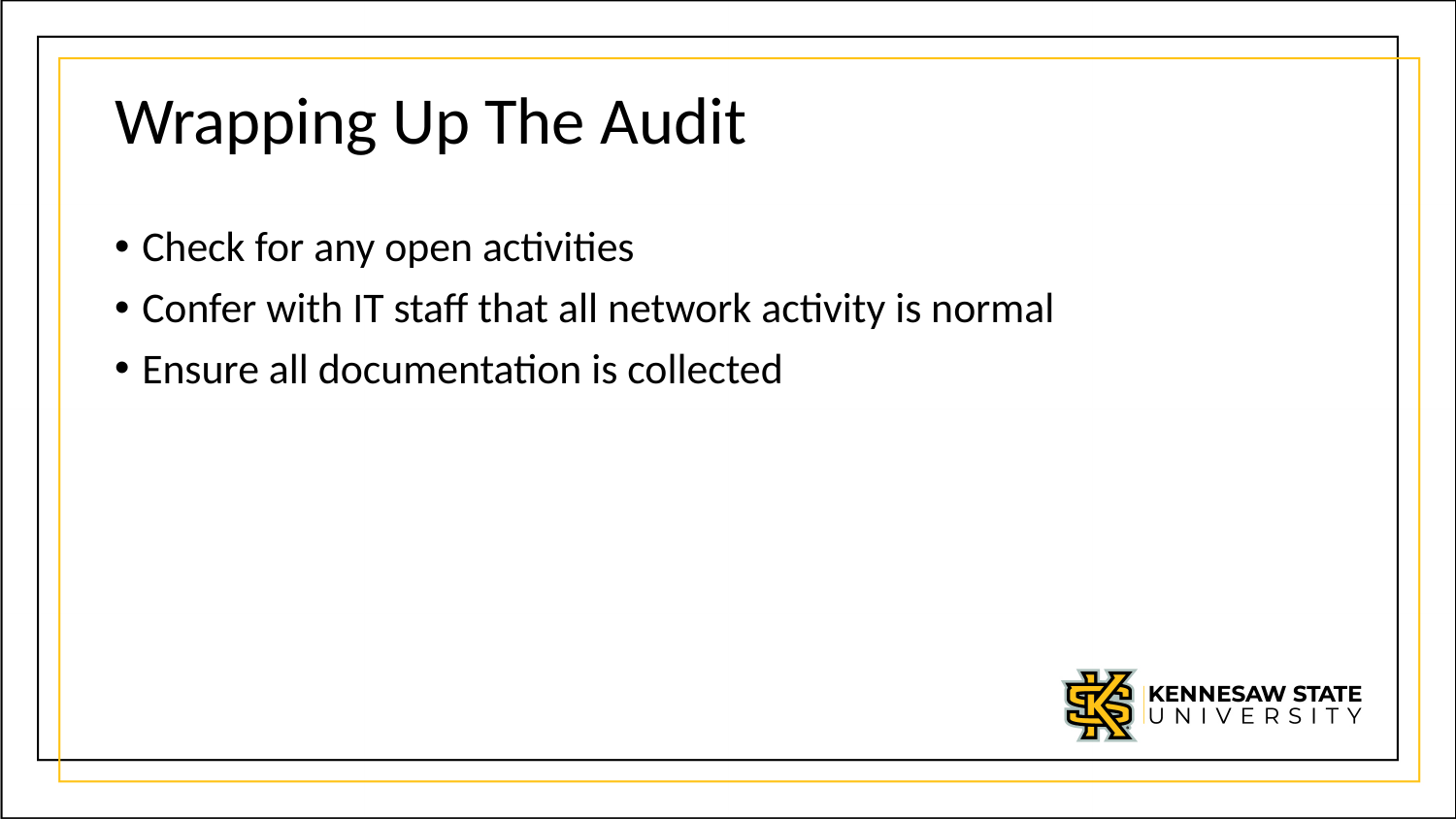

# Wrapping Up The Audit
Check for any open activities
Confer with IT staff that all network activity is normal
Ensure all documentation is collected